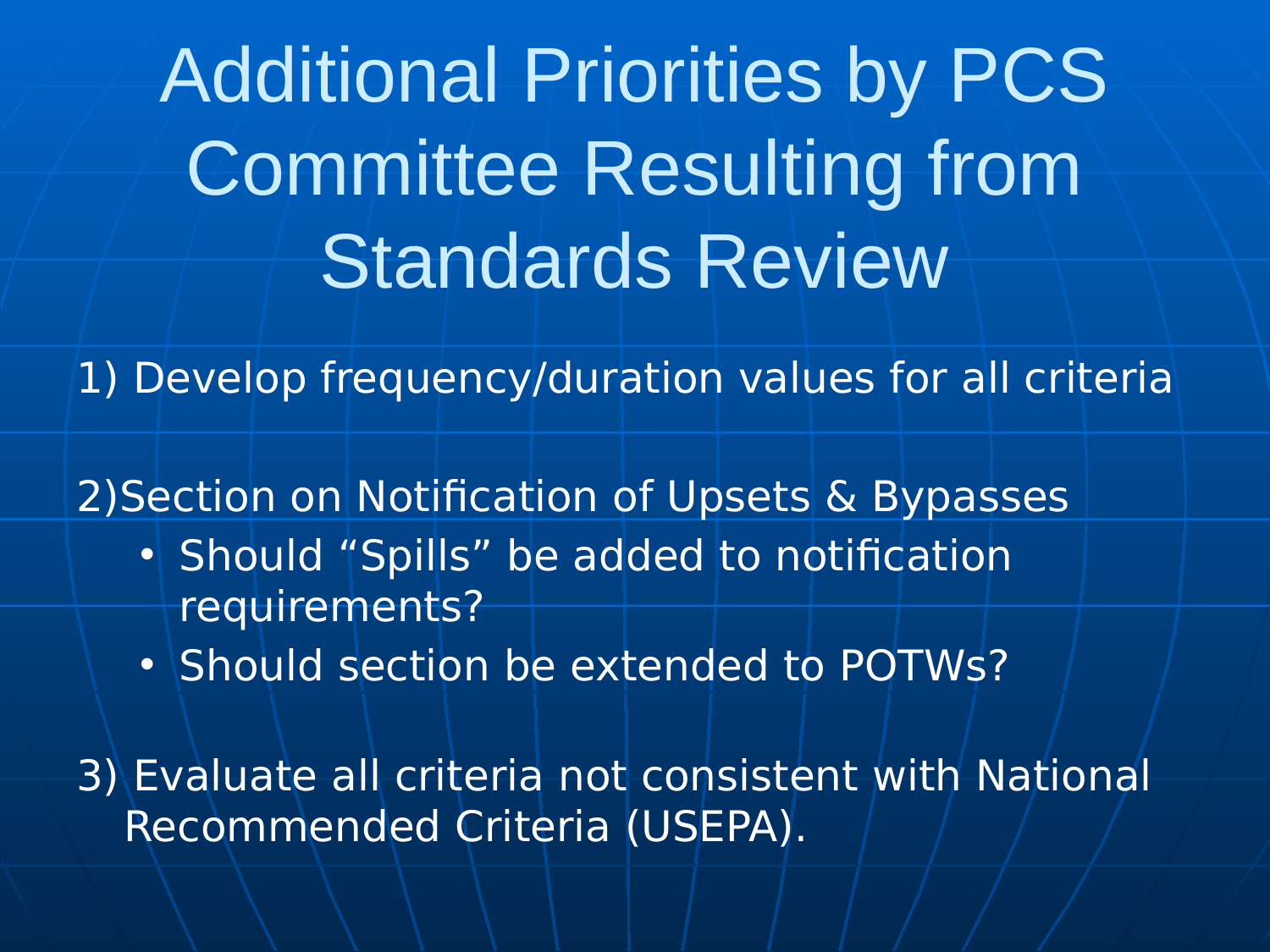

# Additional Priorities by PCS Committee Resulting from Standards Review
1) Develop frequency/duration values for all criteria

2)Section on Notification of Upsets & Bypasses
Should “Spills” be added to notification requirements?
Should section be extended to POTWs?
3) Evaluate all criteria not consistent with National Recommended Criteria (USEPA).